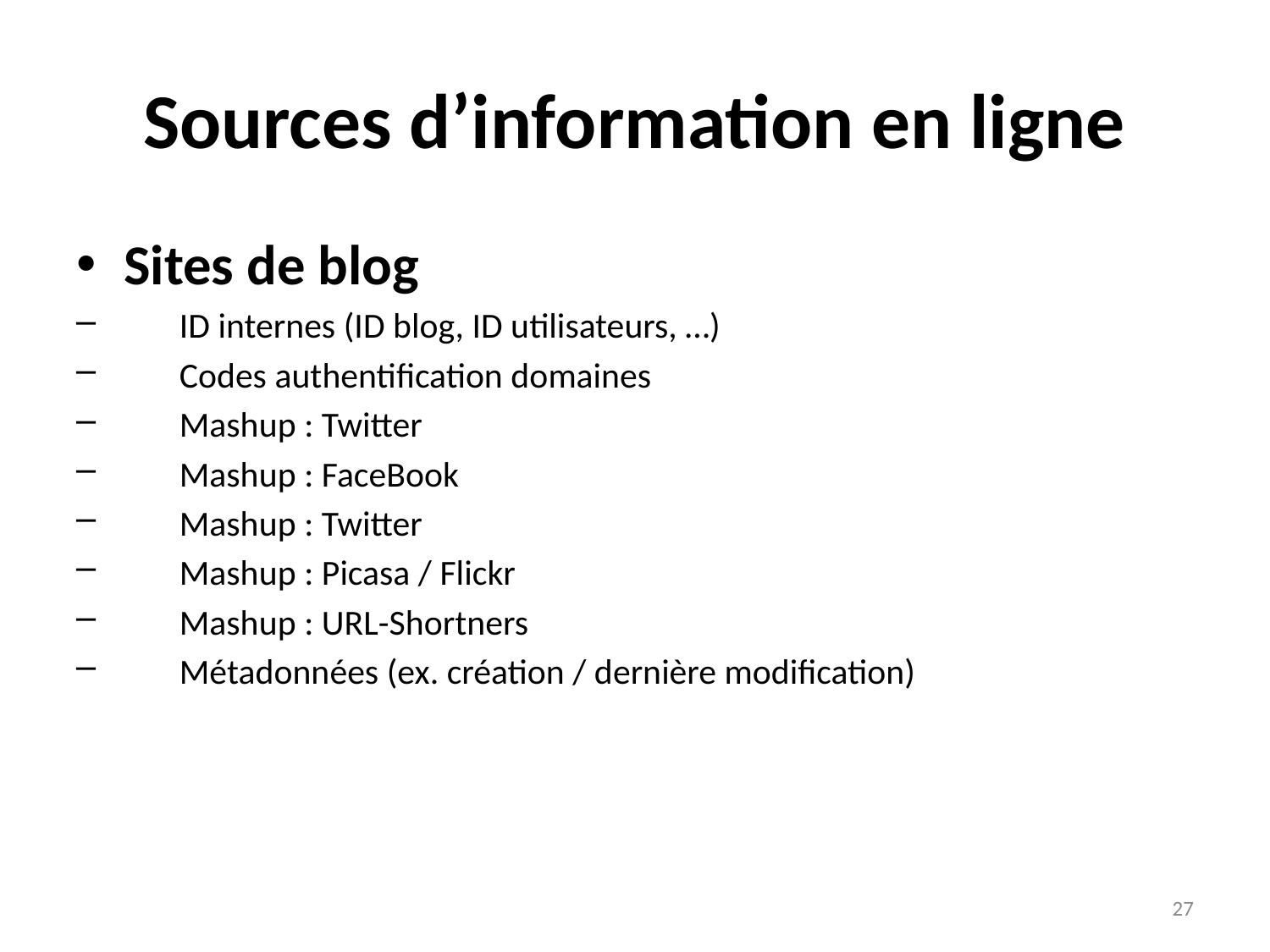

# Sources d’information en ligne
Sites de blog
ID internes (ID blog, ID utilisateurs, …)
Codes authentification domaines
Mashup : Twitter
Mashup : FaceBook
Mashup : Twitter
Mashup : Picasa / Flickr
Mashup : URL-Shortners
Métadonnées (ex. création / dernière modification)

27